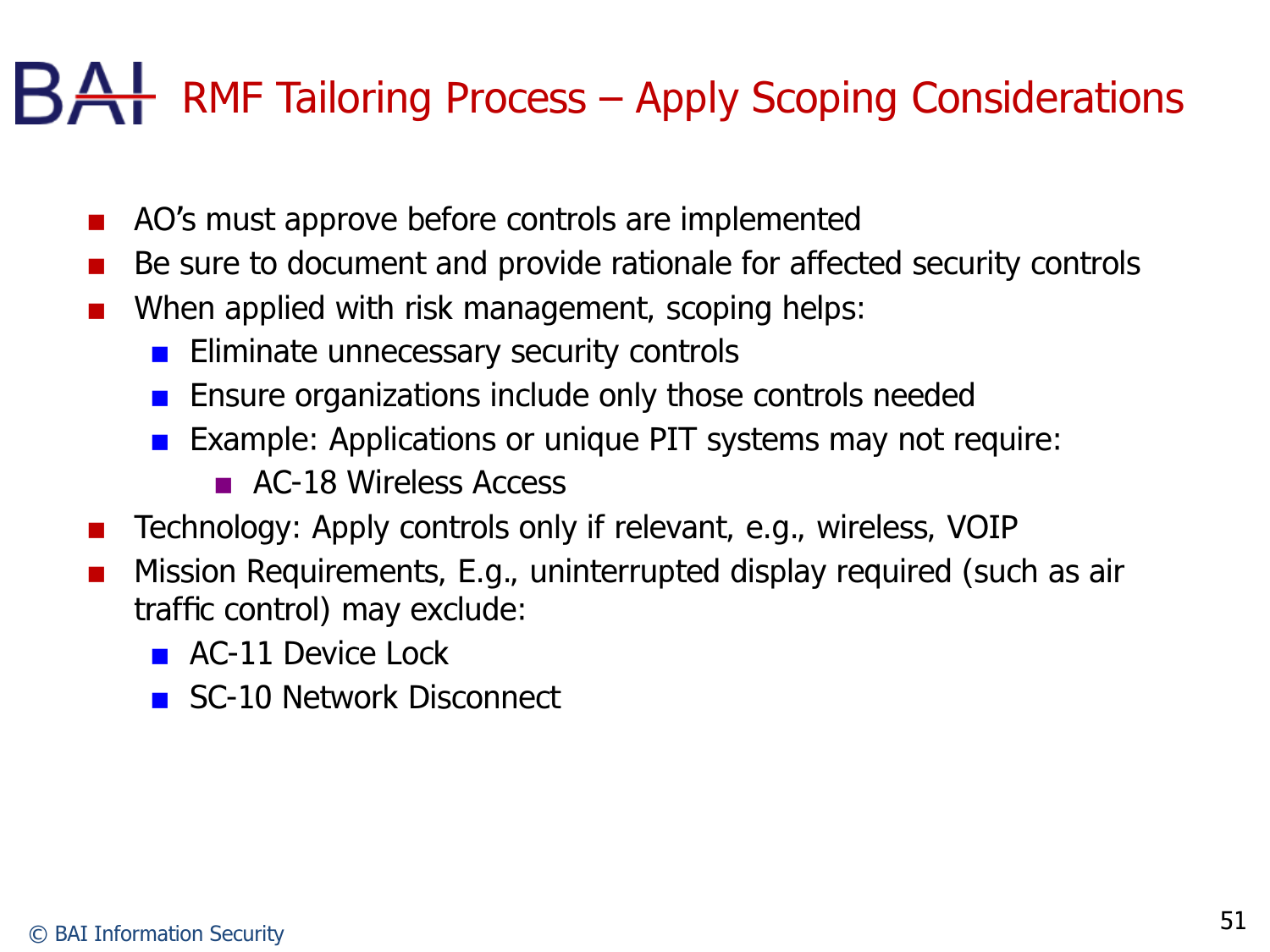

# RMF Tailoring Process – Apply Scoping Considerations
AO’s must approve before controls are implemented
Be sure to document and provide rationale for affected security controls
When applied with risk management, scoping helps:
Eliminate unnecessary security controls
Ensure organizations include only those controls needed
Example: Applications or unique PIT systems may not require:
AC-18 Wireless Access
Technology: Apply controls only if relevant, e.g., wireless, VOIP
Mission Requirements, E.g., uninterrupted display required (such as air traffic control) may exclude:
AC-11 Device Lock
SC-10 Network Disconnect